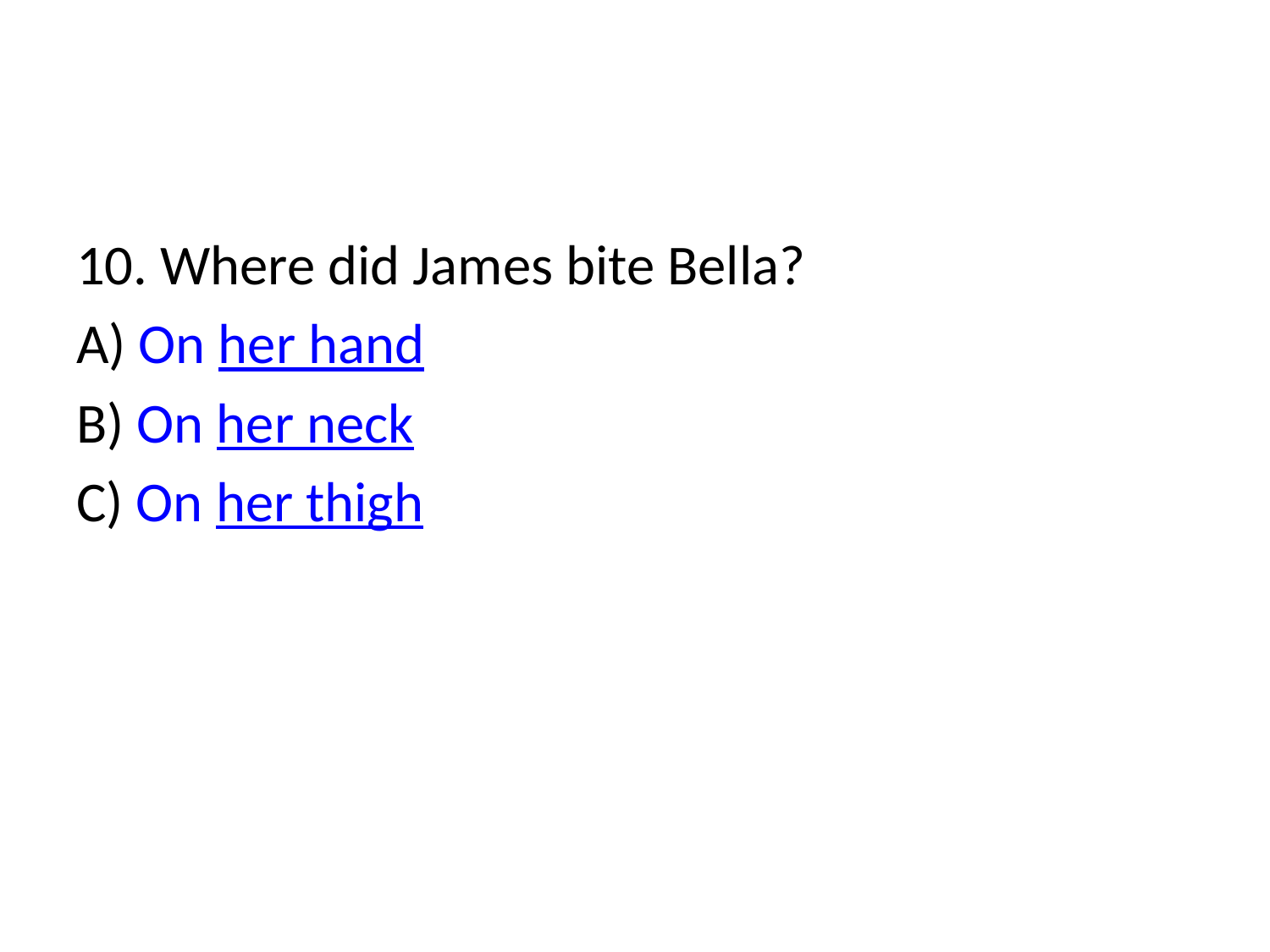

#
10. Where did James bite Bella?
A) On her hand
B) On her neck
C) On her thigh